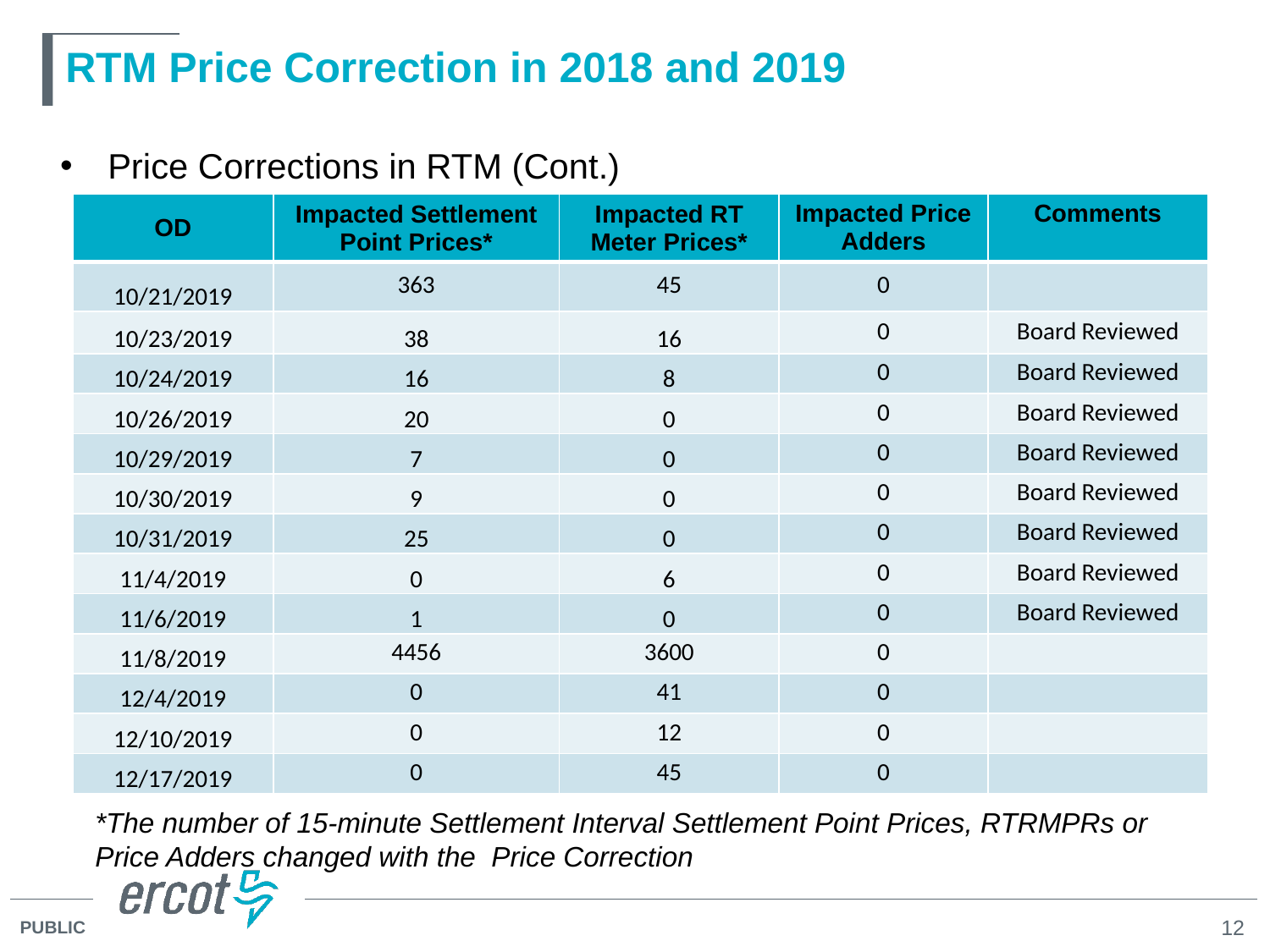

# RTM Price Correction in 2018 and 2019
Price Corrections in RTM (Cont.)

| OD | Impacted Settlement Point Prices\* | Impacted RT Meter Prices\* | Impacted Price Adders | Comments |
| --- | --- | --- | --- | --- |
| 10/21/2019 | 363 | 45 | 0 |  |
| 10/23/2019 | 38 | 16 | 0 | Board Reviewed |
| 10/24/2019 | 16 | 8 | 0 | Board Reviewed |
| 10/26/2019 | 20 | 0 | 0 | Board Reviewed |
| 10/29/2019 | 7 | 0 | 0 | Board Reviewed |
| 10/30/2019 | 9 | 0 | 0 | Board Reviewed |
| 10/31/2019 | 25 | 0 | 0 | Board Reviewed |
| 11/4/2019 | 0 | 6 | 0 | Board Reviewed |
| 11/6/2019 | 1 | 0 | 0 | Board Reviewed |
| 11/8/2019 | 4456 | 3600 | 0 |  |
| 12/4/2019 | 0 | 41 | 0 |  |
| 12/10/2019 | 0 | 12 | 0 |  |
| 12/17/2019 | 0 | 45 | 0 |  |
*The number of 15-minute Settlement Interval Settlement Point Prices, RTRMPRs or Price Adders changed with the  Price Correction